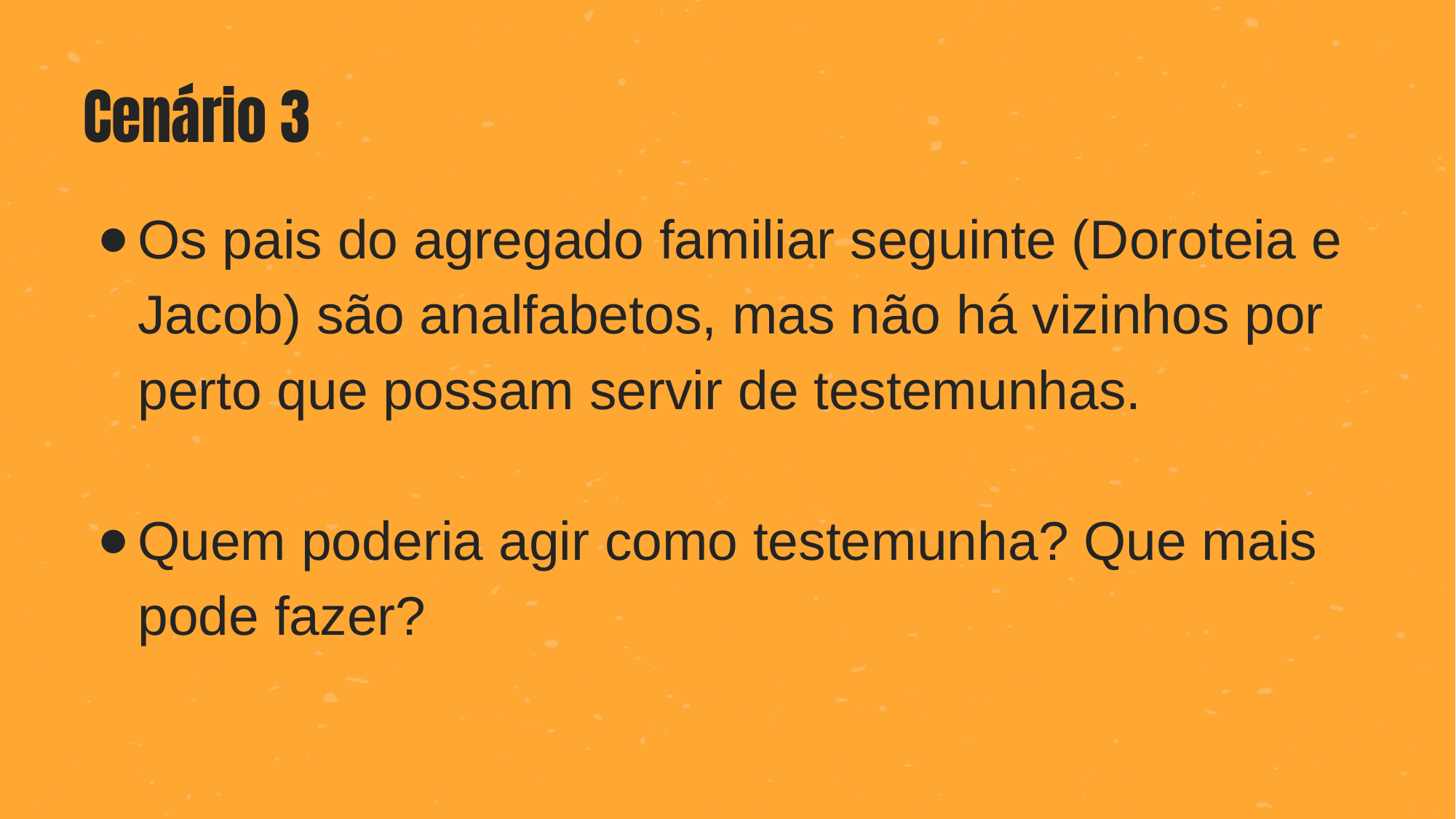

Cenário 3
Os pais do agregado familiar seguinte (Doroteia e Jacob) são analfabetos, mas não há vizinhos por perto que possam servir de testemunhas.

Quem poderia agir como testemunha? Que mais pode fazer?